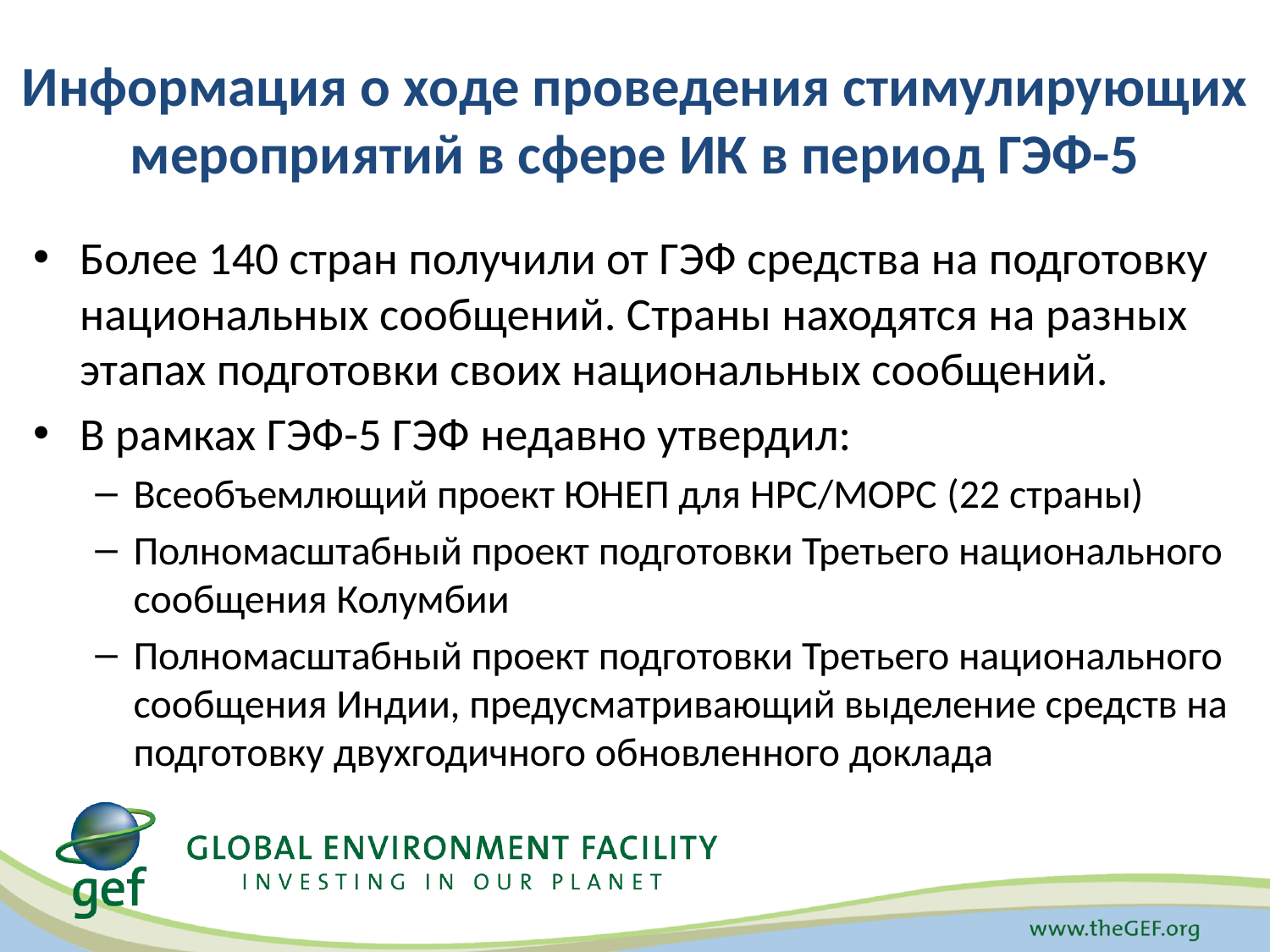

# Информация о ходе проведения стимулирующих мероприятий в сфере ИК в период ГЭФ-5
Более 140 стран получили от ГЭФ средства на подготовку национальных сообщений. Страны находятся на разных этапах подготовки своих национальных сообщений.
В рамках ГЭФ-5 ГЭФ недавно утвердил:
Всеобъемлющий проект ЮНЕП для НРС/МОРС (22 страны)
Полномасштабный проект подготовки Третьего национального сообщения Колумбии
Полномасштабный проект подготовки Третьего национального сообщения Индии, предусматривающий выделение средств на подготовку двухгодичного обновленного доклада